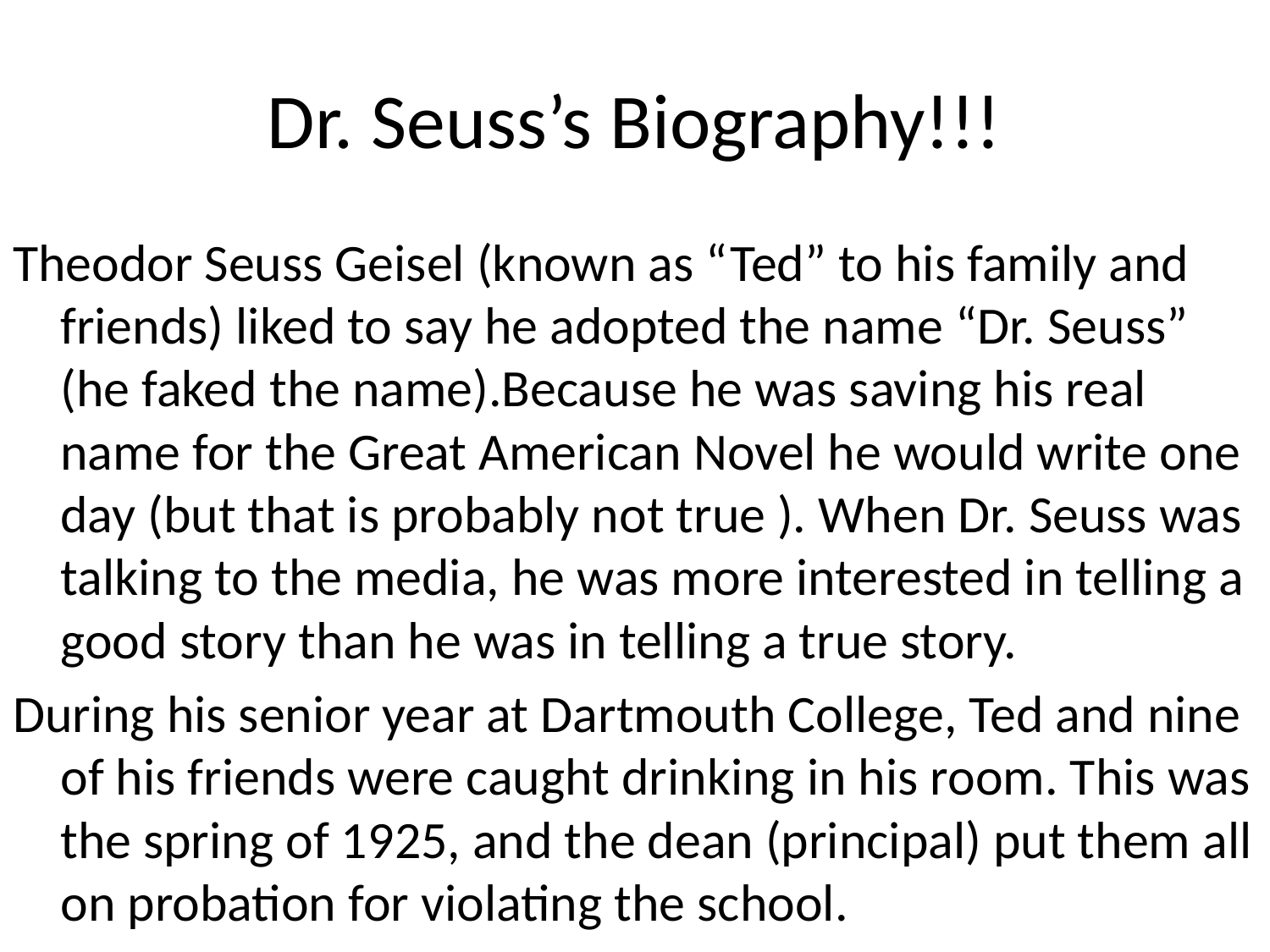

# Dr. Seuss’s Biography!!!
Theodor Seuss Geisel (known as “Ted” to his family and friends) liked to say he adopted the name “Dr. Seuss” (he faked the name).Because he was saving his real name for the Great American Novel he would write one day (but that is probably not true ). When Dr. Seuss was talking to the media, he was more interested in telling a good story than he was in telling a true story.
During his senior year at Dartmouth College, Ted and nine of his friends were caught drinking in his room. This was the spring of 1925, and the dean (principal) put them all on probation for violating the school.